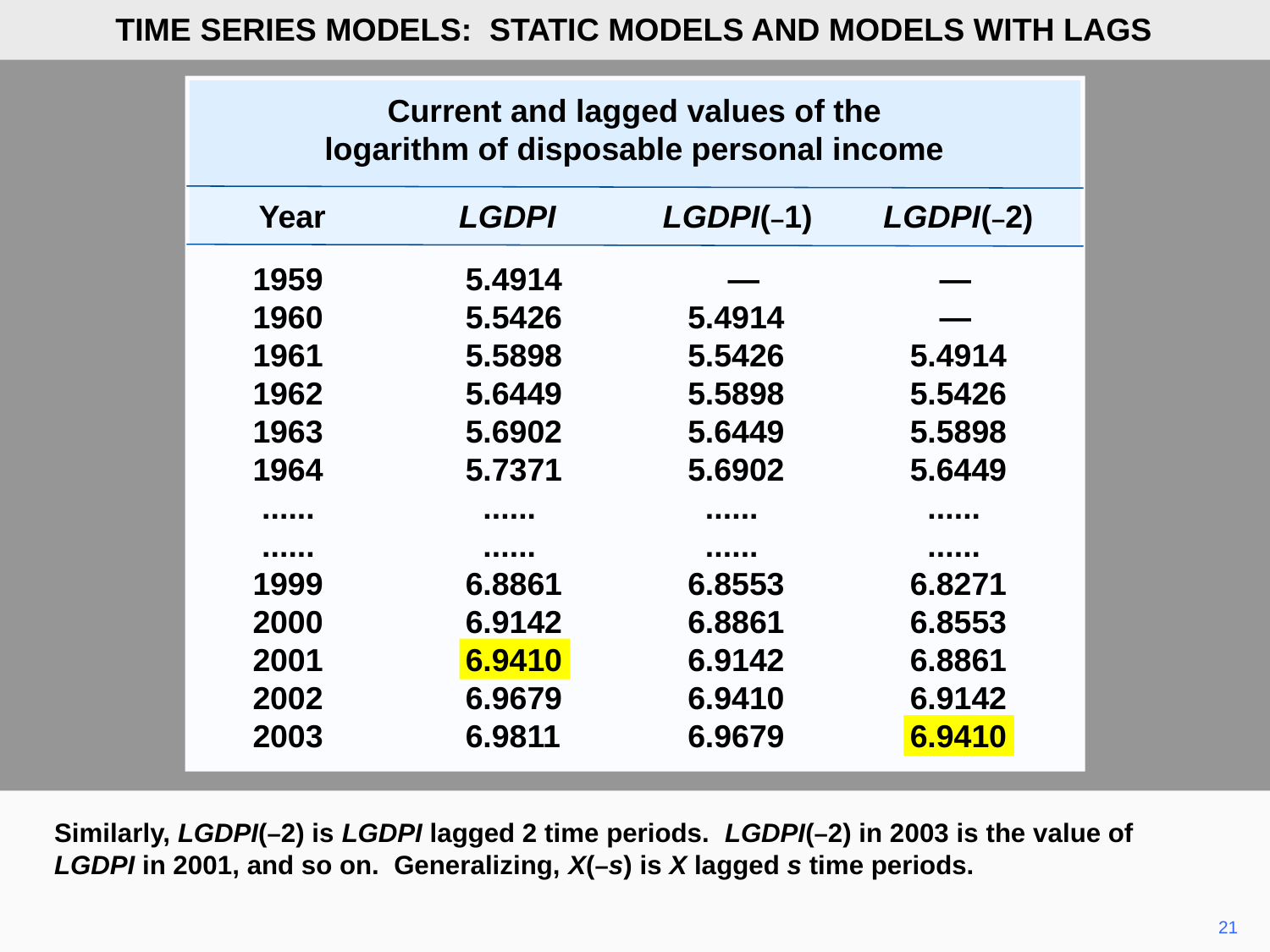

TIME SERIES MODELS:  STATIC MODELS AND MODELS WITH LAGS

Current and lagged values of the
logarithm of disposable personal income

                       Year               LGDPI            LGDPI(–1)        LGDPI(–2)

	1959	5.4914	—	—
	1960	5.5426	5.4914	—
	1961	5.5898	5.5426	5.4914
	1962	5.6449	5.5898	5.5426
	1963	5.6902	5.6449	5.5898
	1964	5.7371	5.6902	5.6449
	 ......	 ......	 ......	 ......
	 ......	 ......	 ......	 ......
	1999	6.8861	6.8553	6.8271
	2000	6.9142	6.8861	6.8553
	2001	6.9410	6.9142	6.8861
	2002	6.9679	6.9410	6.9142
	2003	6.9811	6.9679	6.9410

Similarly, LGDPI(–2) is LGDPI lagged 2 time periods.  LGDPI(–2) in 2003 is the value of LGDPI in 2001, and so on.  Generalizing, X(–s) is X lagged s time periods.
21